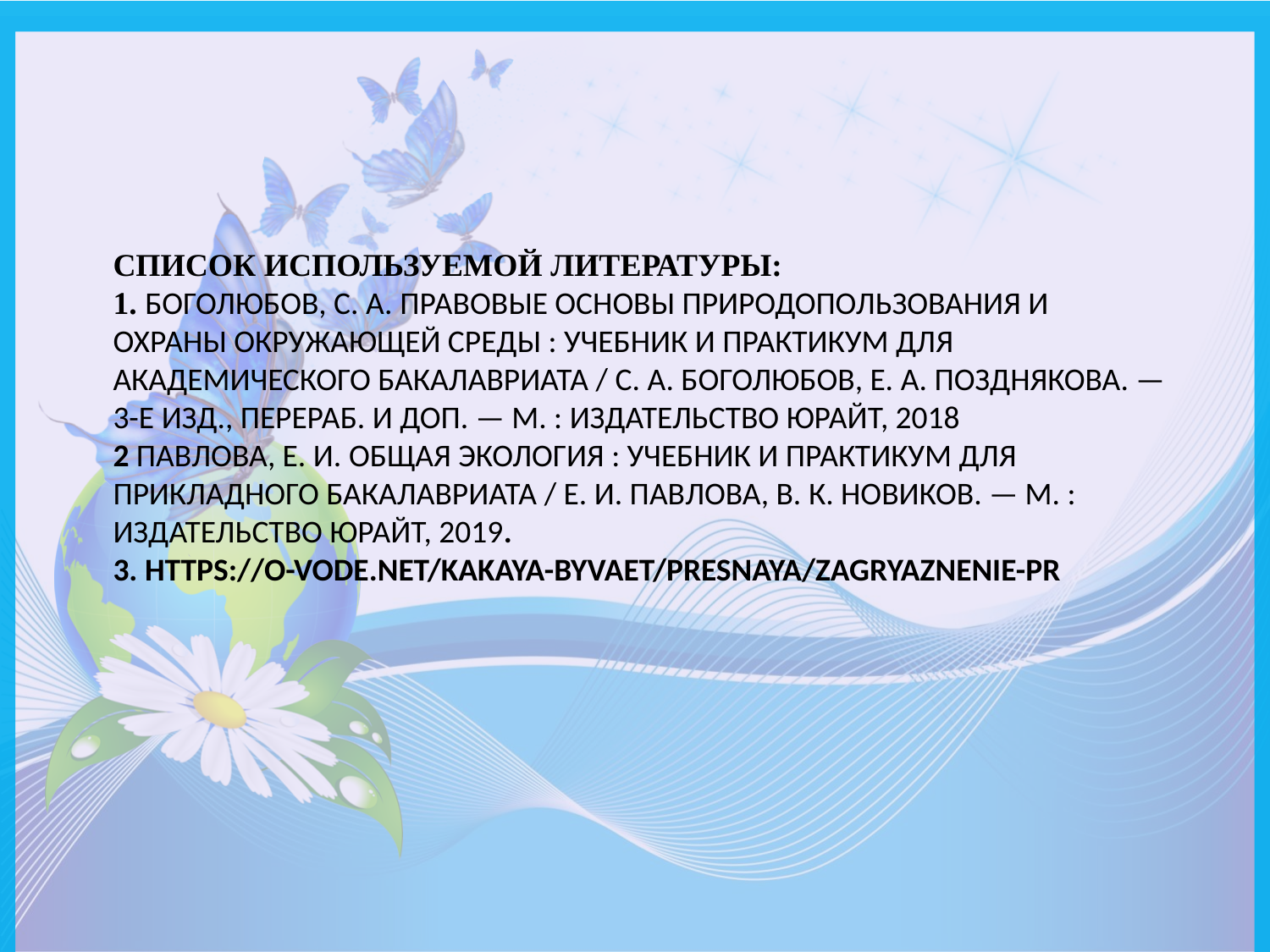

# Список используемой литературы: 1. Боголюбов, С. А. Правовые основы природопользования и охраны окружающей среды : учебник и практикум для академического бакалавриата / С. А. Боголюбов, Е. А. Позднякова. — 3-е изд., перераб. и доп. — М. : Издательство Юрайт, 2018 2 Павлова, Е. И. Общая экология : учебник и практикум для прикладного бакалавриата / Е. И. Павлова, В. К. Новиков. — М. : Издательство Юрайт, 2019. 3. https://o-vode.net/kakaya-byvaet/presnaya/zagryaznenie-pr